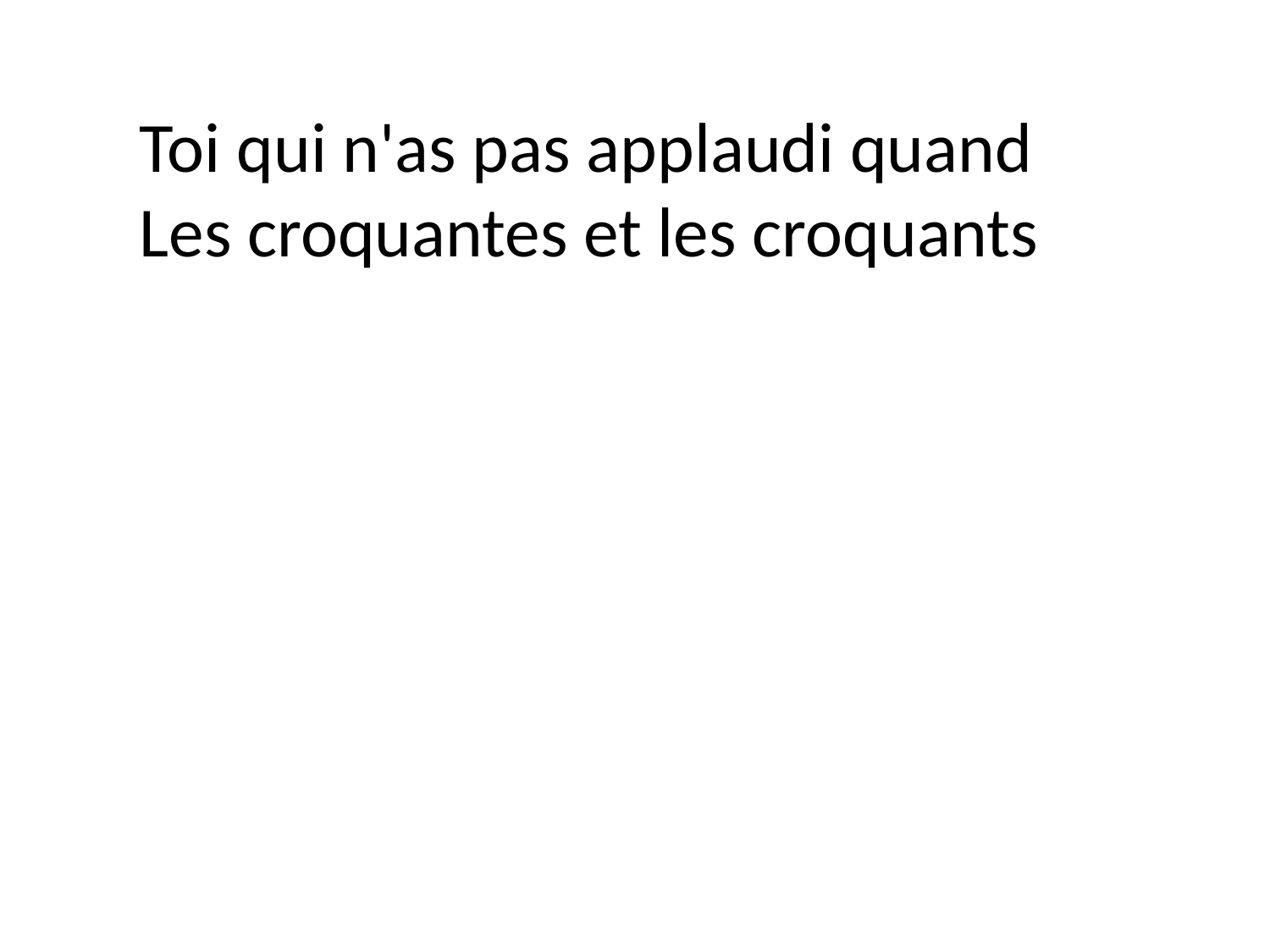

Toi qui n'as pas applaudi quand
Les croquantes et les croquants